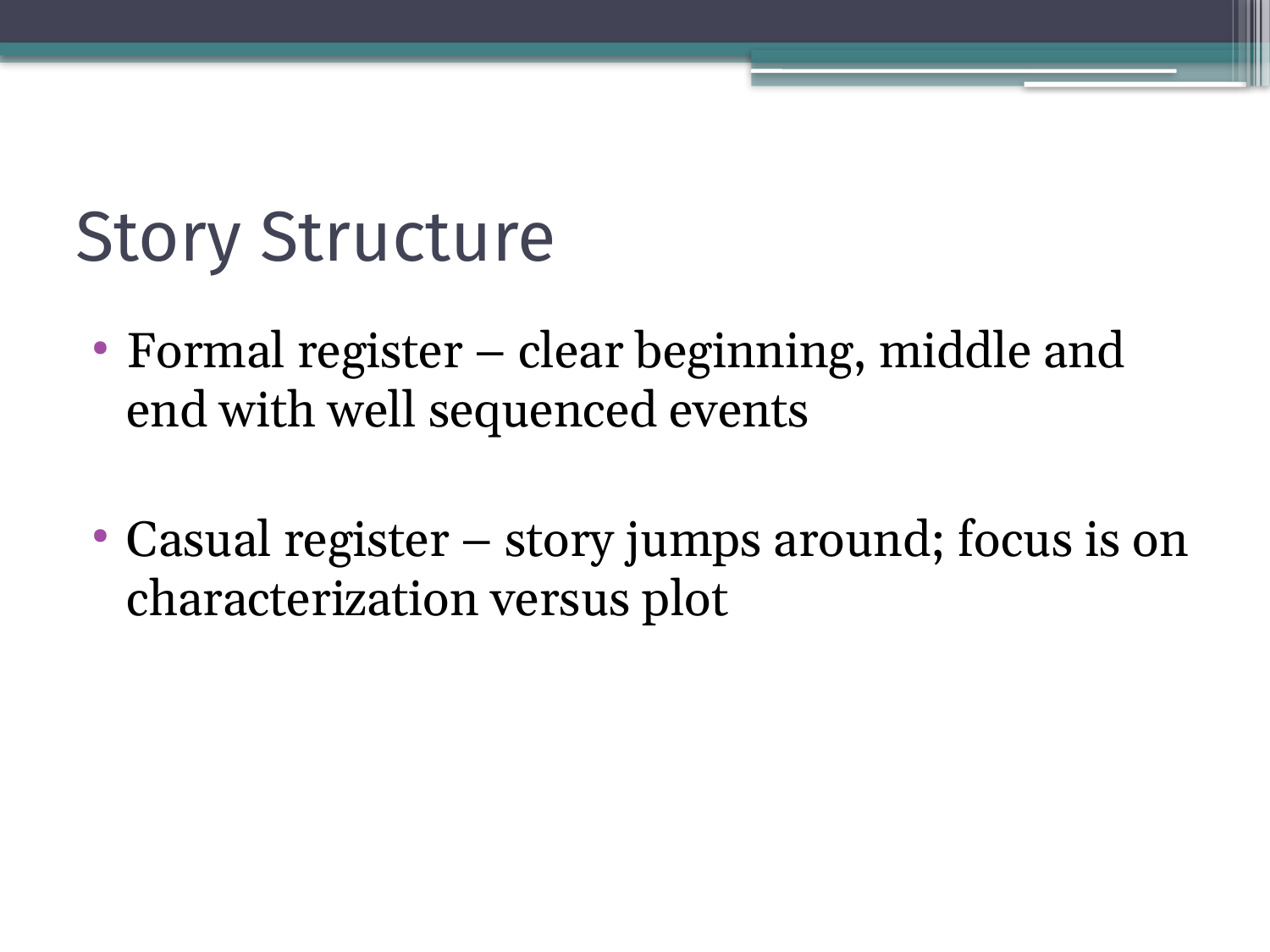

# Story Structure
Formal register – clear beginning, middle and end with well sequenced events

Casual register – story jumps around; focus is on characterization versus plot